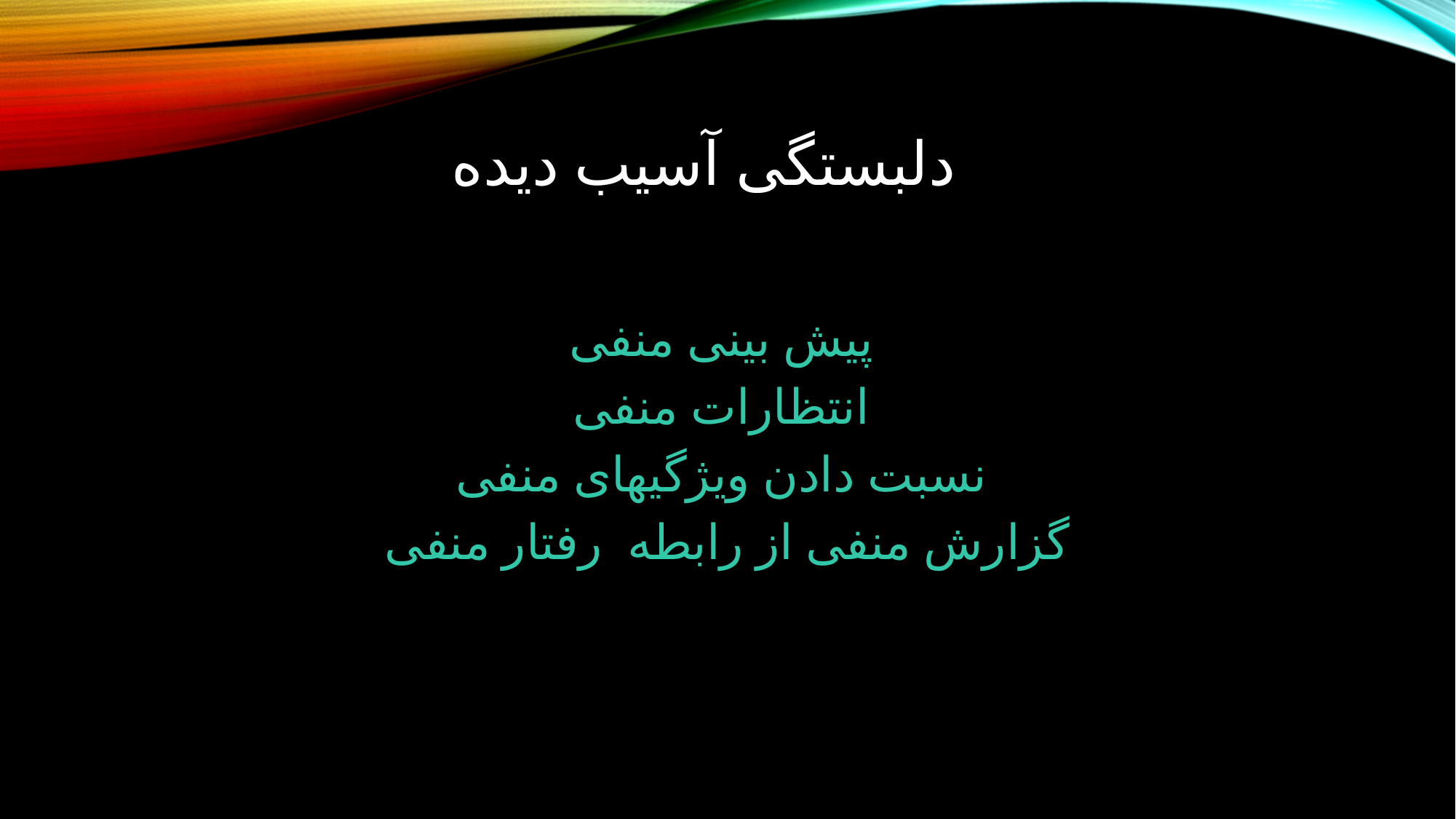

# دلبستگی آسیب دیده
پیش بینی منفی
انتظارات منفی
نسبت دادن ویژگیهای منفی
گزارش منفی از رابطه  رفتار منفی